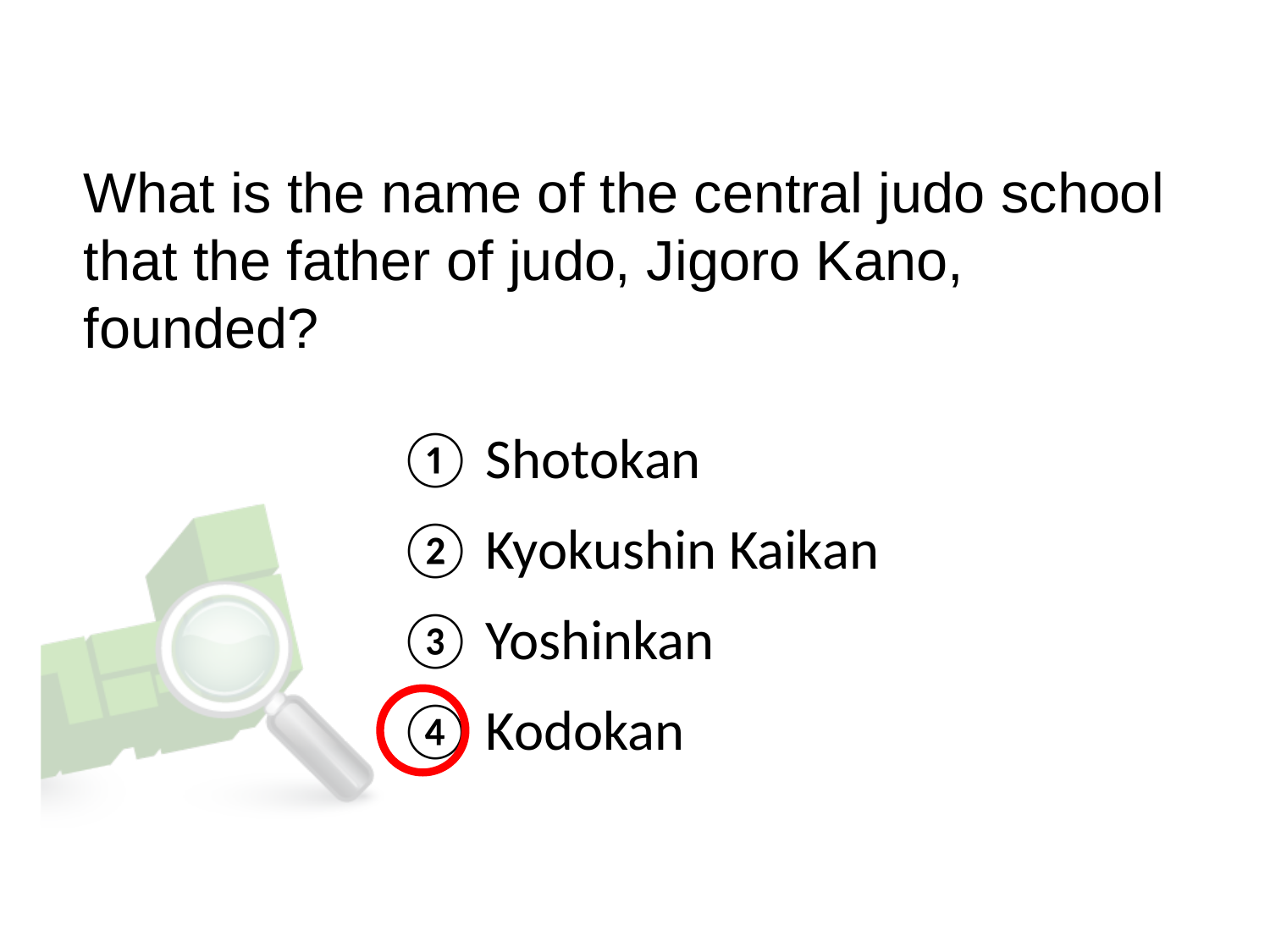

# What is the name of the central judo school that the father of judo, Jigoro Kano, founded?
① Shotokan
② Kyokushin Kaikan
③ Yoshinkan
④ Kodokan